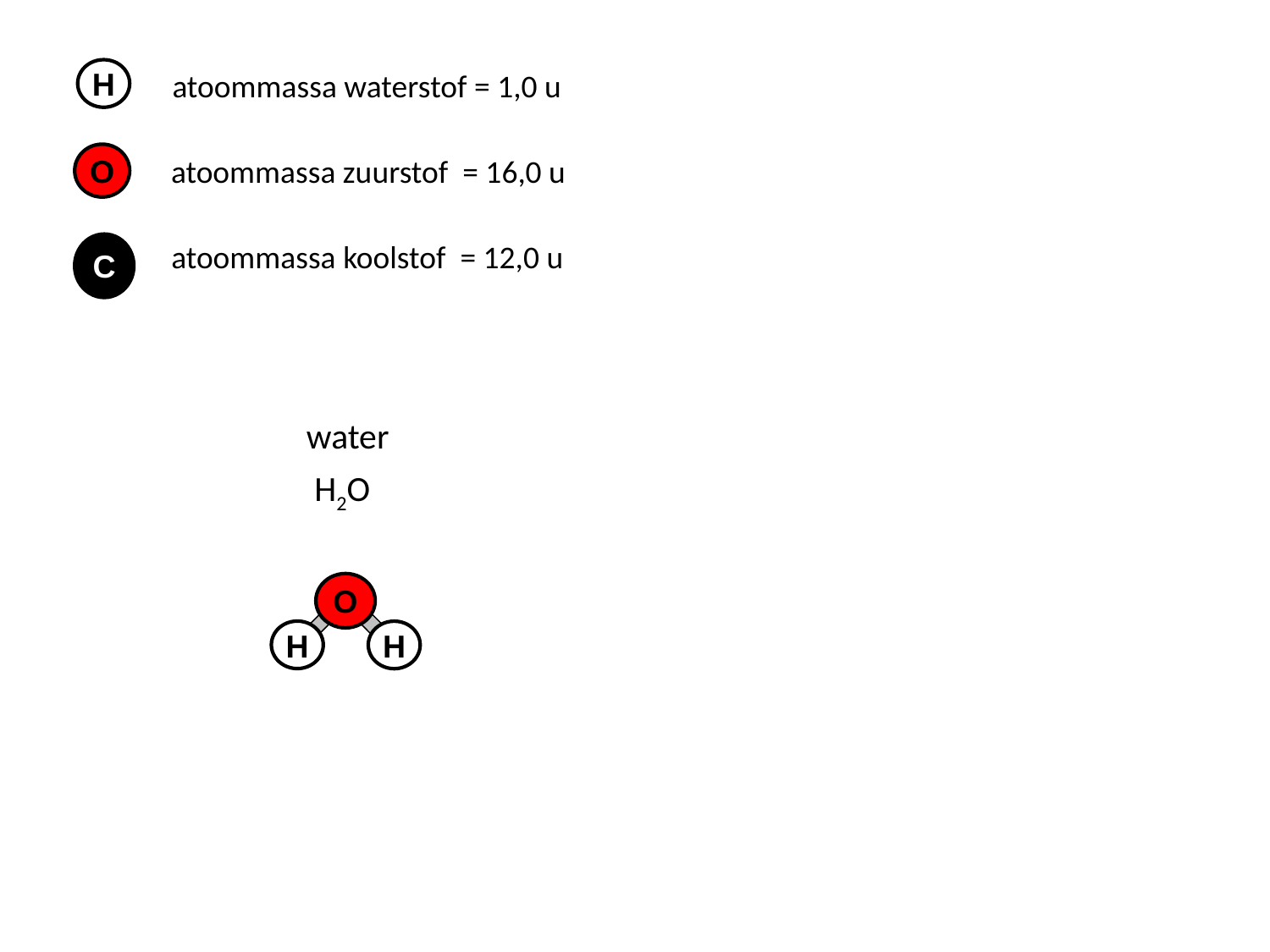

H
atoommassa waterstof = 1,0 u
O
atoommassa zuurstof  = 16,0 u
atoommassa koolstof  = 12,0 u
C
   water
    H2O
O
H

H